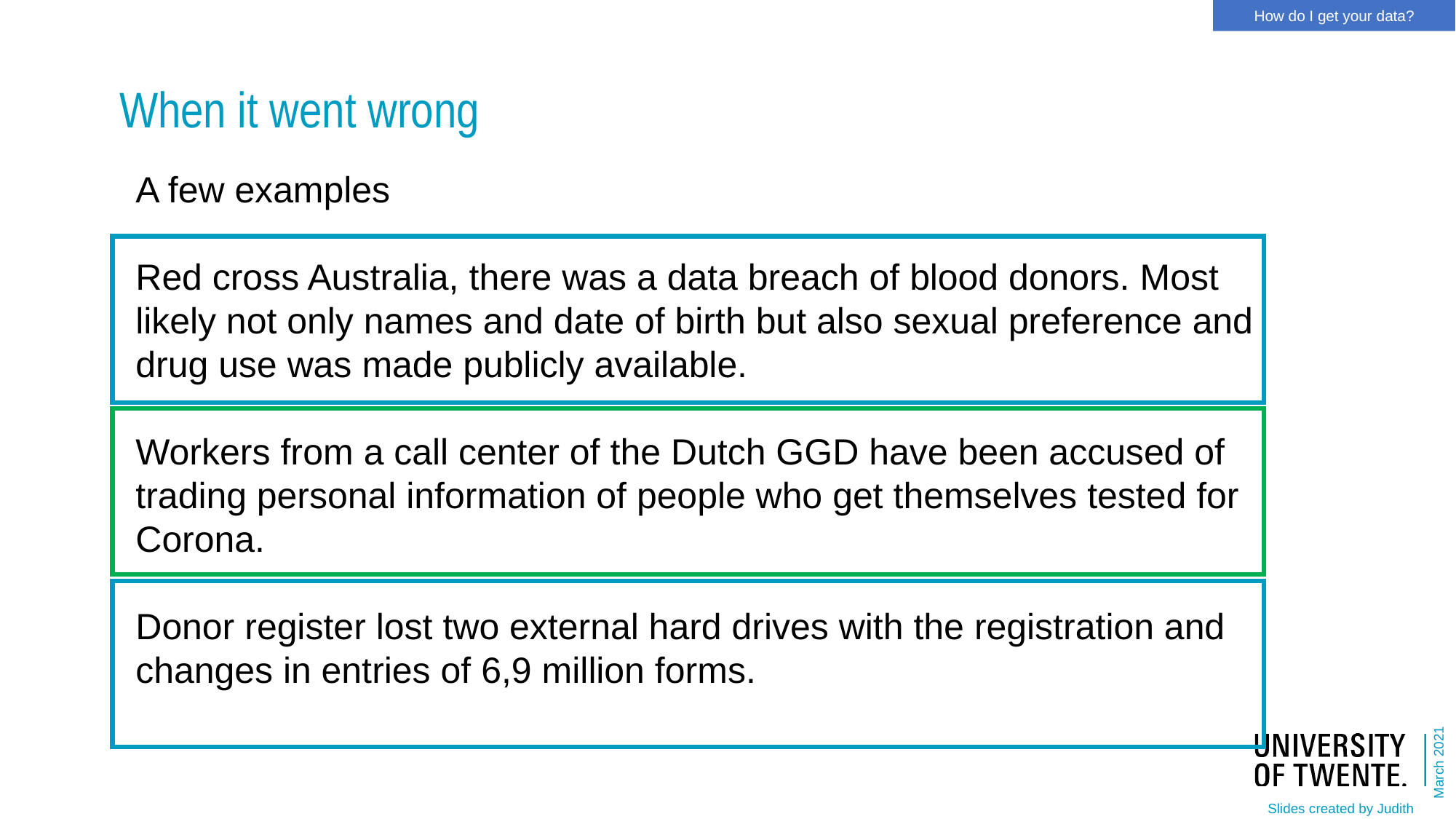

How do I get your data?
When it went wrong
A few examples

Red cross Australia, there was a data breach of blood donors. Most likely not only names and date of birth but also sexual preference and drug use was made publicly available.

Workers from a call center of the Dutch GGD have been accused of trading personal information of people who get themselves tested for Corona.

Donor register lost two external hard drives with the registration and changes in entries of 6,9 million forms.